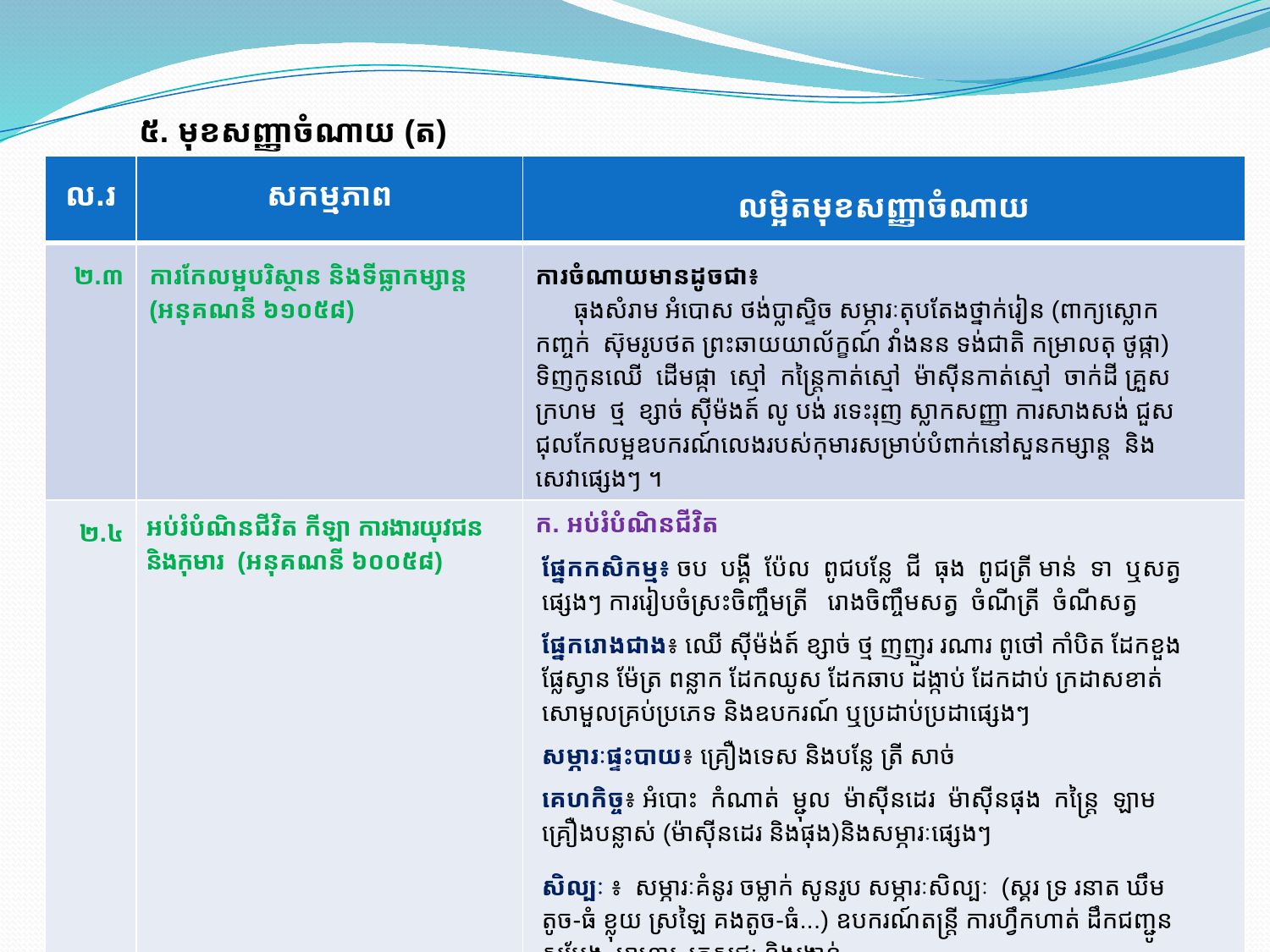

៥. មុខសញ្ញាចំណាយ (ត)
| ល.រ | សកម្មភាព | លម្អិតមុខសញ្ញាចំណាយ |
| --- | --- | --- |
| ២.៣ | ការកែលម្អបរិស្ថាន និងទីធ្លាកម្សាន្ត (អនុគណនី ៦១០៥៨) | ការចំណាយមានដូចជា៖ ធុងសំរាម អំបោស ថង់ប្លាស្ទិច សម្ភារៈតុបតែងថ្នាក់រៀន (ពាក្យស្លោក កញ្ចក់ ស៊ុមរូបថត ព្រះឆាយយាល័ក្ខណ៍ វាំងនន ទង់ជាតិ កម្រាលតុ ថូផ្កា) ទិញកូនឈើ ដើមផ្កា ស្មៅ កន្ត្រៃកាត់ស្មៅ ម៉ាស៊ីនកាត់ស្មៅ ចាក់ដី គ្រួស​ ក្រហម ថ្ម ខ្សាច់ ស៊ីម៉ងត៍ លូ បង់ រទេះរុញ ស្លាកសញ្ញា ការសាងសង់ ជួស ជុលកែលម្អឧបករណ៍លេងរបស់កុមារសម្រាប់បំពាក់នៅសួនកម្សាន្ត និង សេវាផ្សេងៗ ។ |
| ២.៤ | អប់រំបំណិនជីវិត កីឡា ការងារយុវជន និងកុមារ (អនុគណនី ៦០០៥៨) | ក. អប់រំបំណិនជីវិត ផ្នែកកសិកម្ម៖ ចប បង្គី ប៉ែល ពូជបន្លែ ជី ធុង ពូជត្រី មាន់ ទា ឬសត្វ ផ្សេងៗ ការរៀបចំស្រះចិញ្ចឹមត្រី រោងចិញ្ចឹមសត្វ ចំណីត្រី ចំណីសត្វ ផ្នែករោងជាង៖ ឈើ ស៊ីម៉ង់ត៍ ខ្សាច់ ថ្ម ញញួរ រណារ ពូថៅ កាំបិត ដែកខួង ផ្លែស្វាន ម៉ែត្រ ពន្លាក ដែកឈូស ដែកឆាប ដង្កាប់ ដែកដាប់ ក្រដាសខាត់ សោមួលគ្រប់ប្រភេទ និងឧបករណ៍ ឬប្រដាប់ប្រដាផ្សេងៗ សម្ភារៈផ្ទះបាយ៖ គ្រឿងទេស និងបន្លែ ត្រី សាច់ គេហកិច្ច៖ អំបោះ កំណាត់ ម្ជុល ម៉ាស៊ីនដេរ ម៉ាស៊ីនផុង ​កន្ដ្រៃ ឡាម គ្រឿងបន្លាស់ (ម៉ាស៊ីនដេរ និងផុង)និងសម្ភារៈផ្សេងៗ សិល្បៈ ៖ សម្ភារៈគំនូរ ចម្លាក់ សូនរូប សម្ភារៈសិល្បៈ (ស្គរ ទ្រ រនាត ឃឹម តូច-ធំ ខ្លុយ ស្រឡៃ គងតូច-ធំ...) ឧបករណ៍តន្ត្រី ការហ្វឹកហាត់ ដឹកជញ្ជូន សម្ដែង អាហារ ភេសជ្ជៈ និងរង្វាន់ |
11